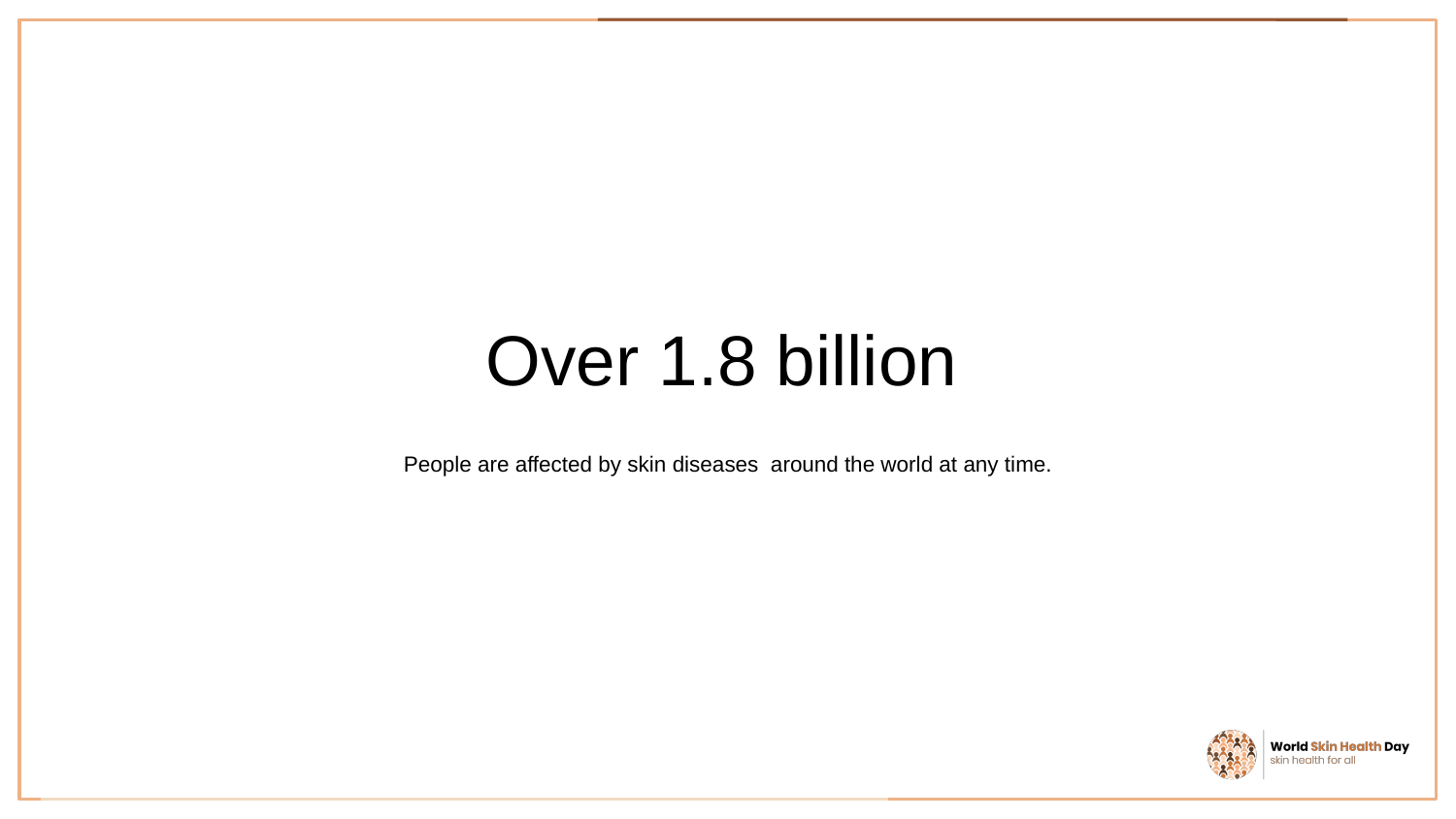

# Over 1.8 billion
People are affected by skin diseases  around the world at any time.